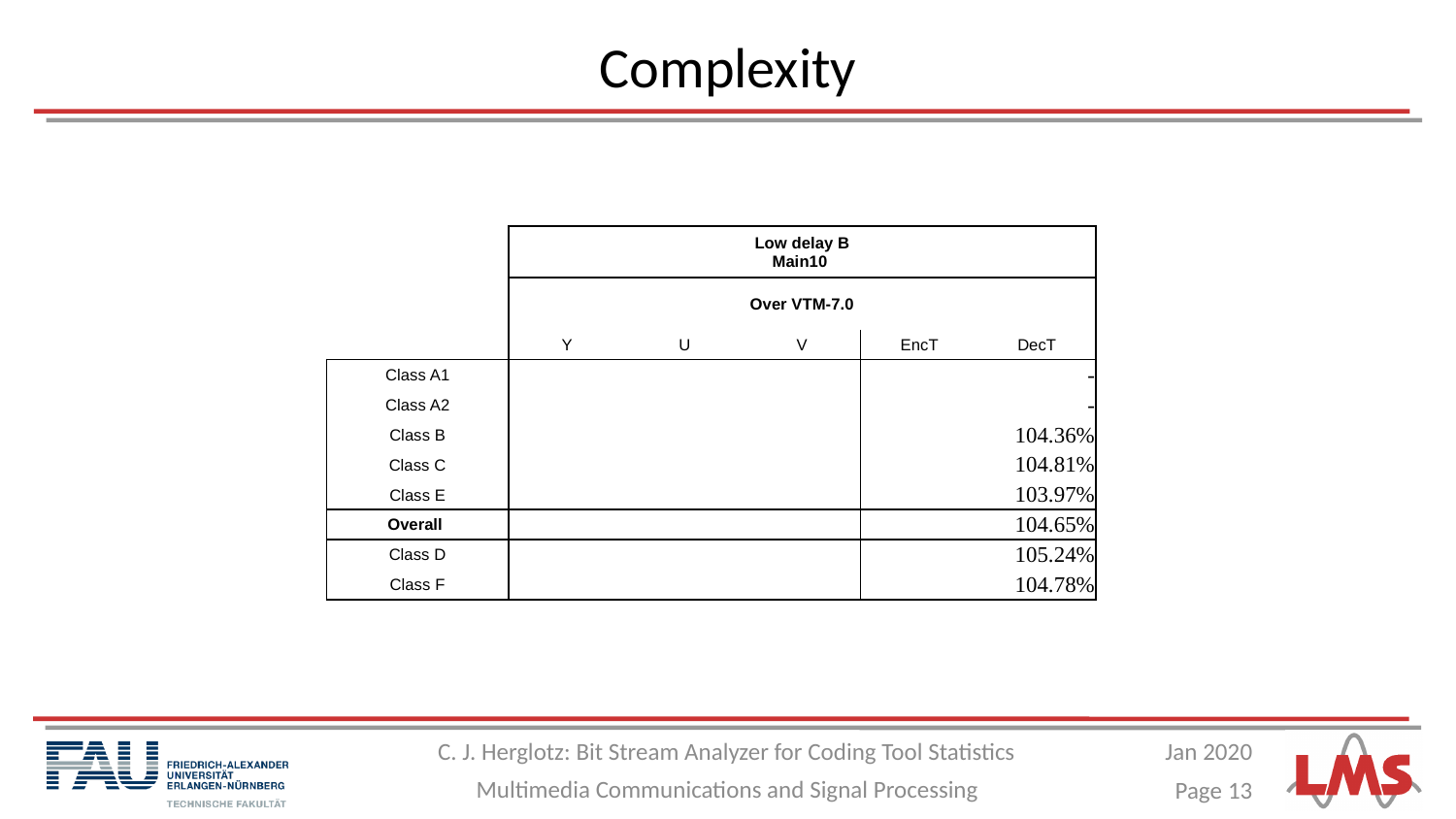

# Complexity
|  |  |  | Low delay B Main10 |  |  |
| --- | --- | --- | --- | --- | --- |
|  |  |  | Over VTM-7.0 |  |  |
|  | Y | U | V | EncT | DecT |
| Class A1 |  |  |  |  | - |
| Class A2 |  |  |  |  | - |
| Class B |  |  |  |  | 104.36% |
| Class C |  |  |  |  | 104.81% |
| Class E |  |  |  |  | 103.97% |
| Overall |  |  |  |  | 104.65% |
| Class D |  |  |  |  | 105.24% |
| Class F |  |  |  |  | 104.78% |